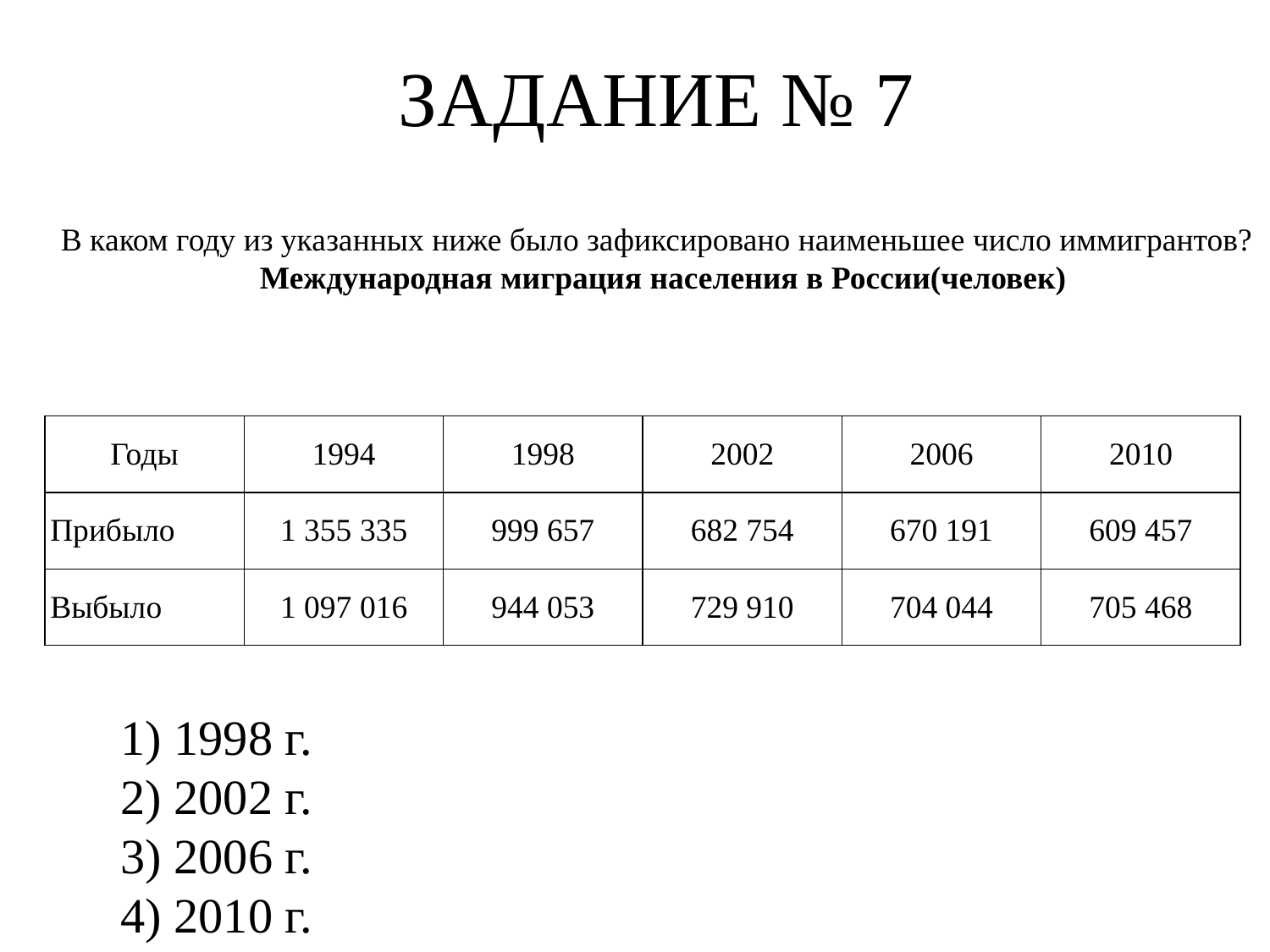

# ЗАДАНИЕ № 7
В каком году из ука­зан­ных ниже было за­фик­си­ро­ва­но наи­мень­шее число иммигрантов?
 Международная ми­гра­ция на­се­ле­ния в России(человек)

| Годы | 1994 | 1998 | 2002 | 2006 | 2010 |
| --- | --- | --- | --- | --- | --- |
| Прибыло | 1 355 335 | 999 657 | 682 754 | 670 191 | 609 457 |
| Выбыло | 1 097 016 | 944 053 | 729 910 | 704 044 | 705 468 |
1) 1998 г.
2) 2002 г.
3) 2006 г.
4) 2010 г.